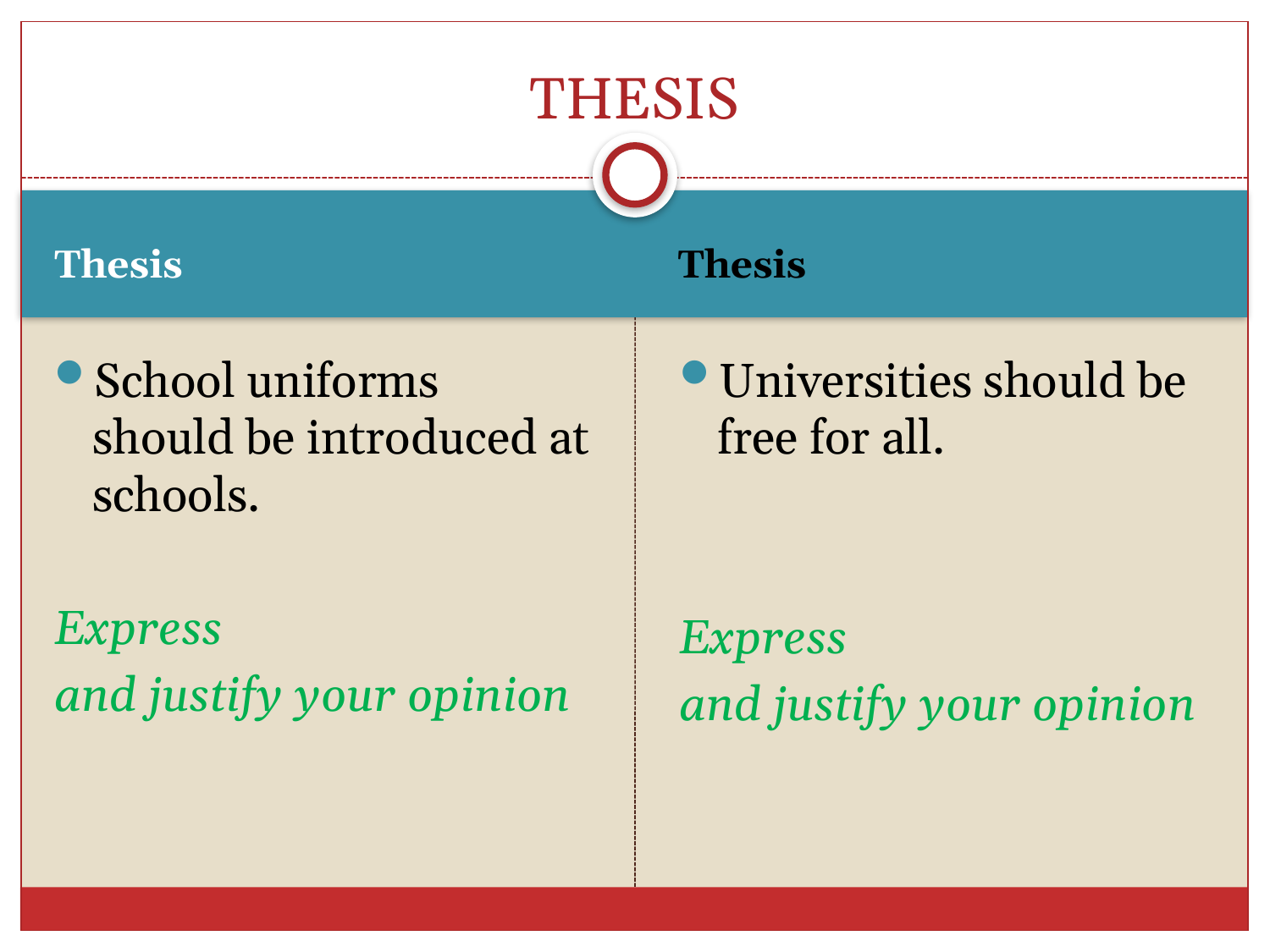

# THESIS
Thesis
Thesis
School uniforms should be introduced at schools.

Express
and justify your opinion

Universities should be free for all.

Express
and justify your opinion